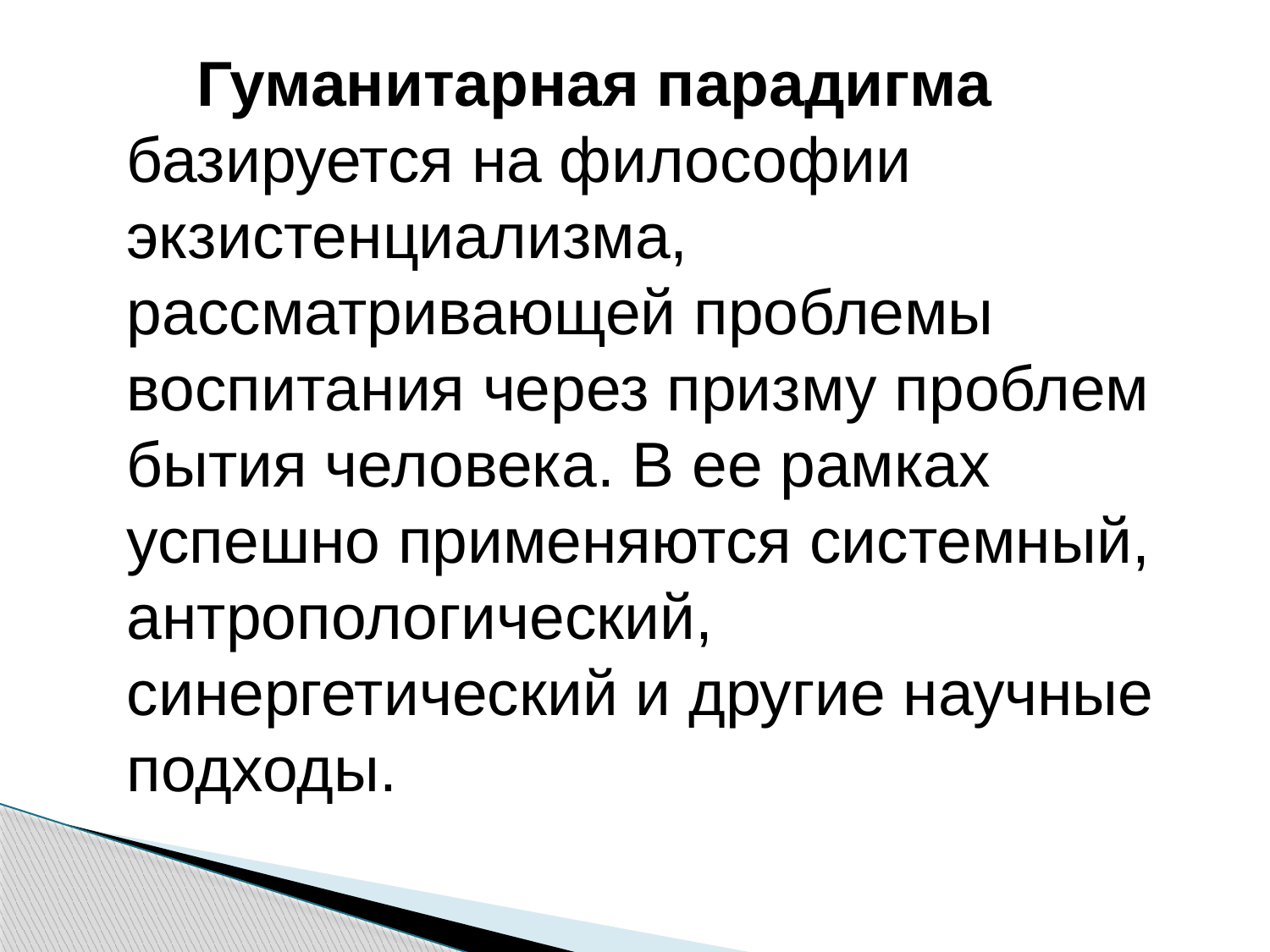

Гуманитарная парадигма базируется на философии экзистенциализма, рассматривающей проблемы воспитания через призму проблем бытия человека. В ее рамках успешно применяются системный, антропологический, синергетический и другие научные подходы.
#